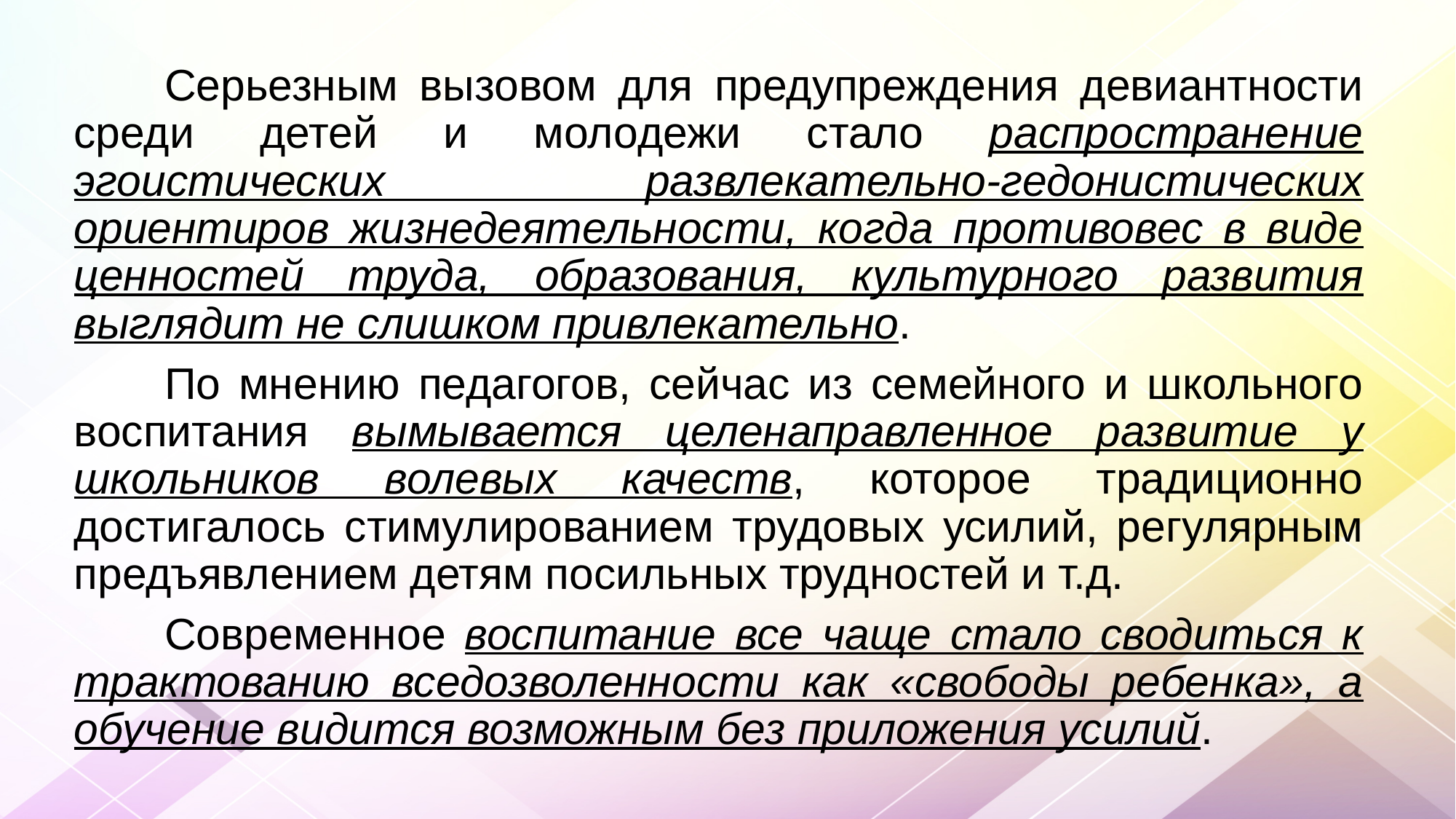

Серьезным вызовом для предупреждения девиантности среди детей и молодежи стало распространение эгоистических развлекательно-гедонистических ориентиров жизнедеятельности, когда противовес в виде ценностей труда, образования, культурного развития выглядит не слишком привлекательно.
	По мнению педагогов, сейчас из семейного и школьного воспитания вымывается целенаправленное развитие у школьников волевых качеств, которое традиционно достигалось стимулированием трудовых усилий, регулярным предъявлением детям посильных трудностей и т.д.
	Современное воспитание все чаще стало сводиться к трактованию вседозволенности как «свободы ребенка», а обучение видится возможным без приложения усилий.